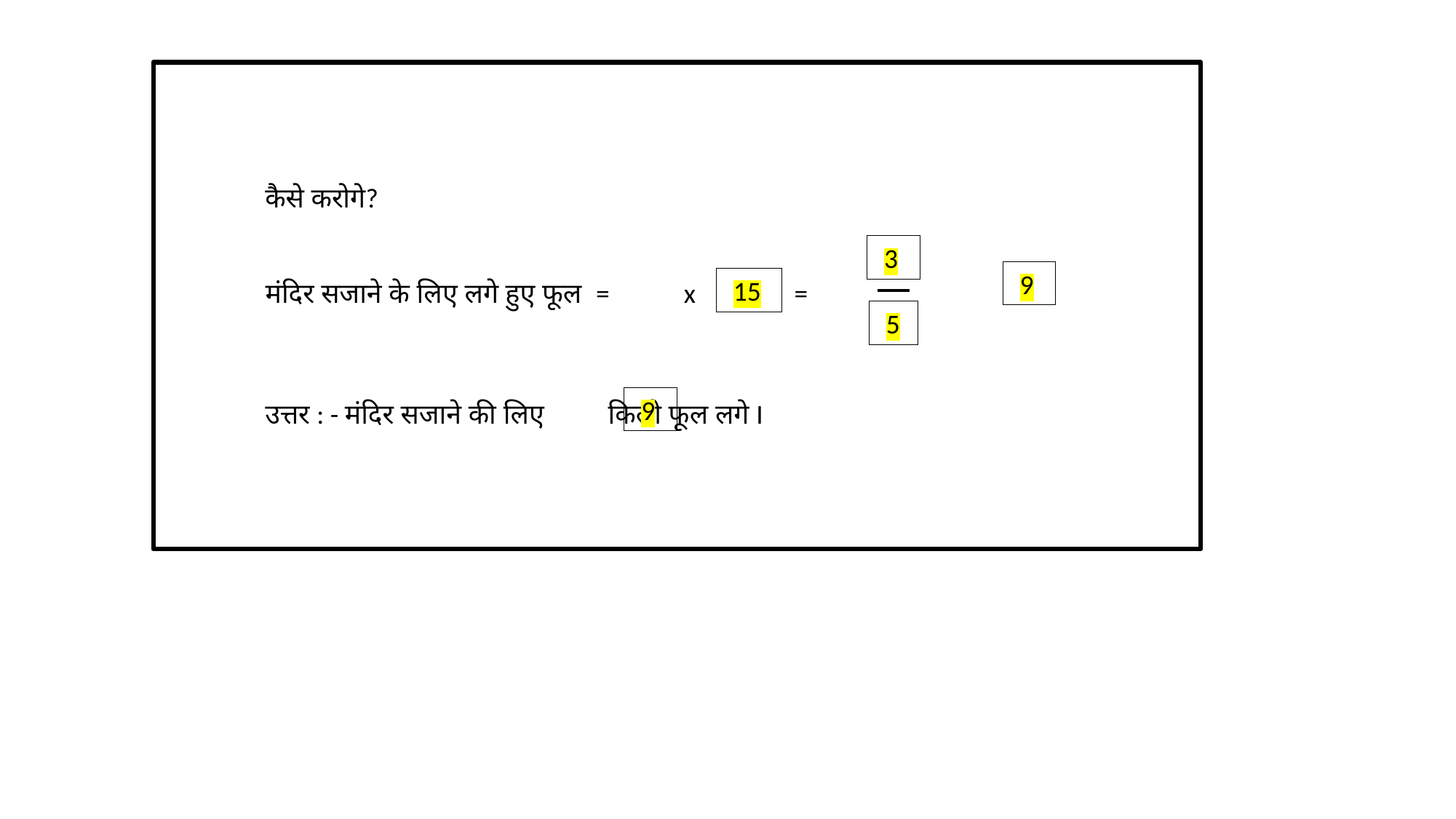

कैसे करोगे?
 3
 9
 15
मंदिर सजाने के लिए लगे हुए फूल  =            x                =
 5
 9
उत्तर : - मंदिर सजाने की लिए         किलो फूल लगे I